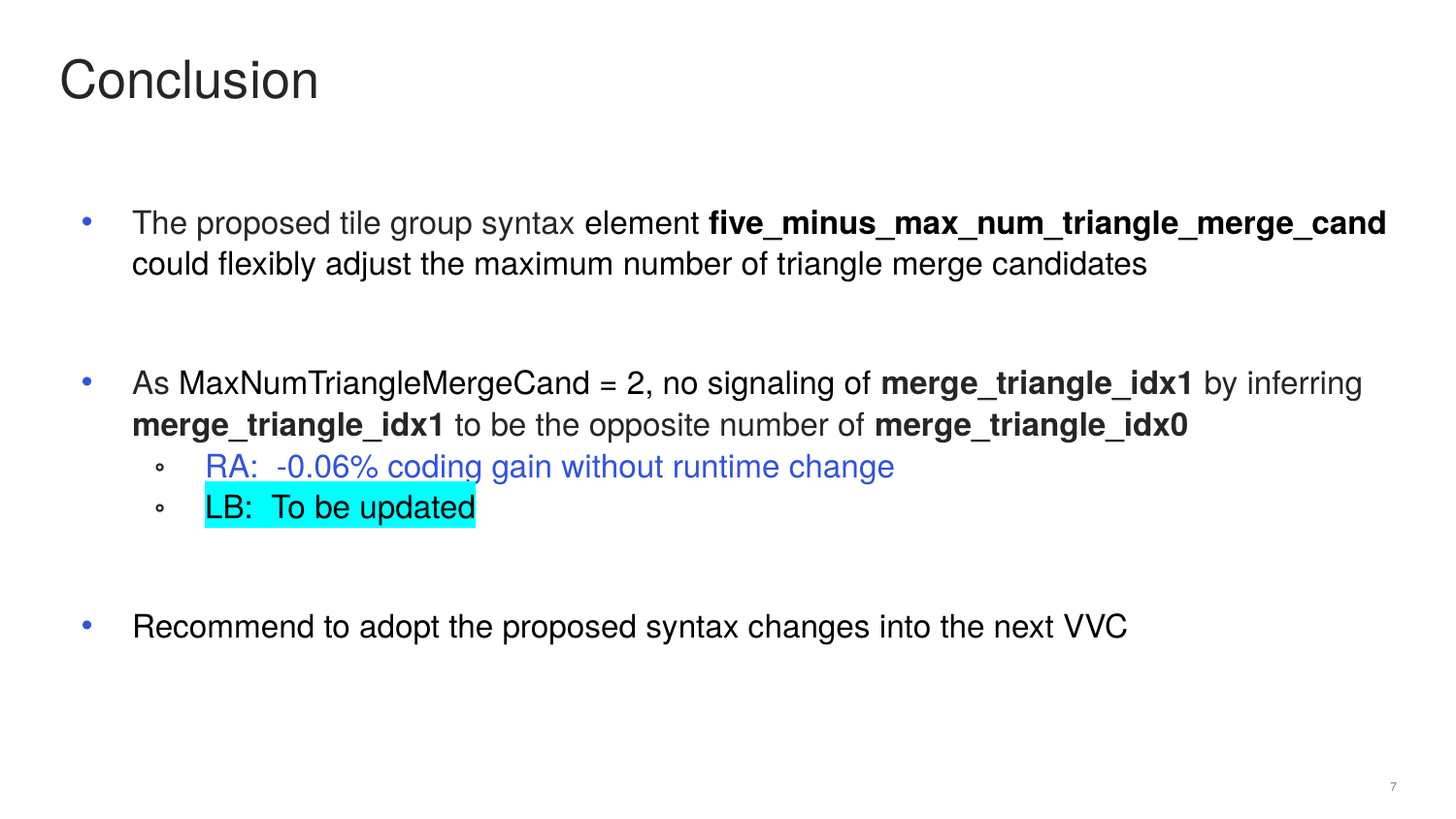

# Conclusion

The proposed tile group syntax element five_minus_max_num_triangle_merge_cand could flexibly adjust the maximum number of triangle merge candidates

As MaxNumTriangleMergeCand = 2, no signaling of merge_triangle_idx1 by inferring merge_triangle_idx1 to be the opposite number of merge_triangle_idx0
RA:  -0.06% coding gain without runtime change
LB:  To be updated

Recommend to adopt the proposed syntax changes into the next VVC